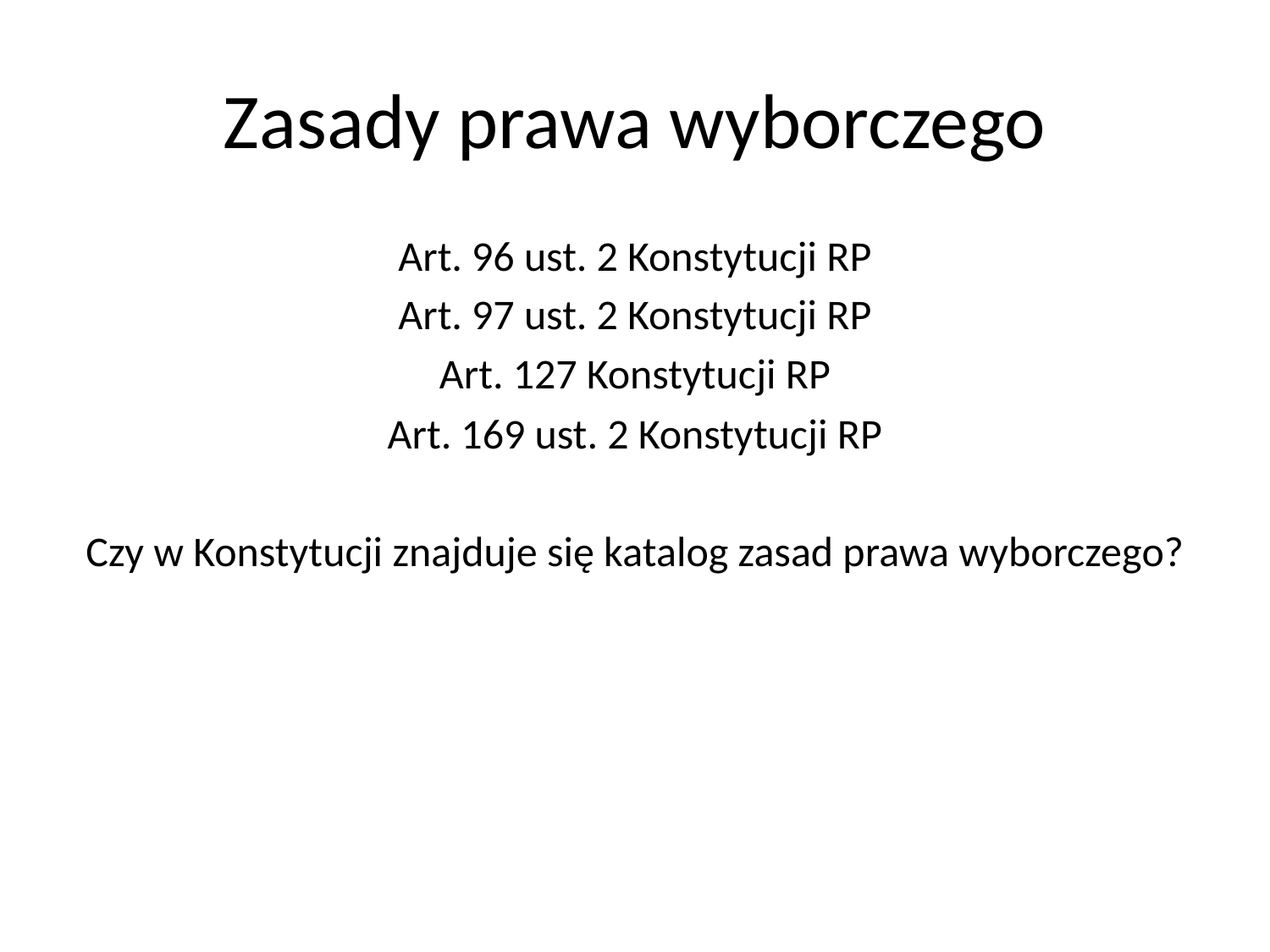

# Zasady prawa wyborczego
Art. 96 ust. 2 Konstytucji RP
Art. 97 ust. 2 Konstytucji RP
Art. 127 Konstytucji RP
Art. 169 ust. 2 Konstytucji RP

Czy w Konstytucji znajduje się katalog zasad prawa wyborczego?